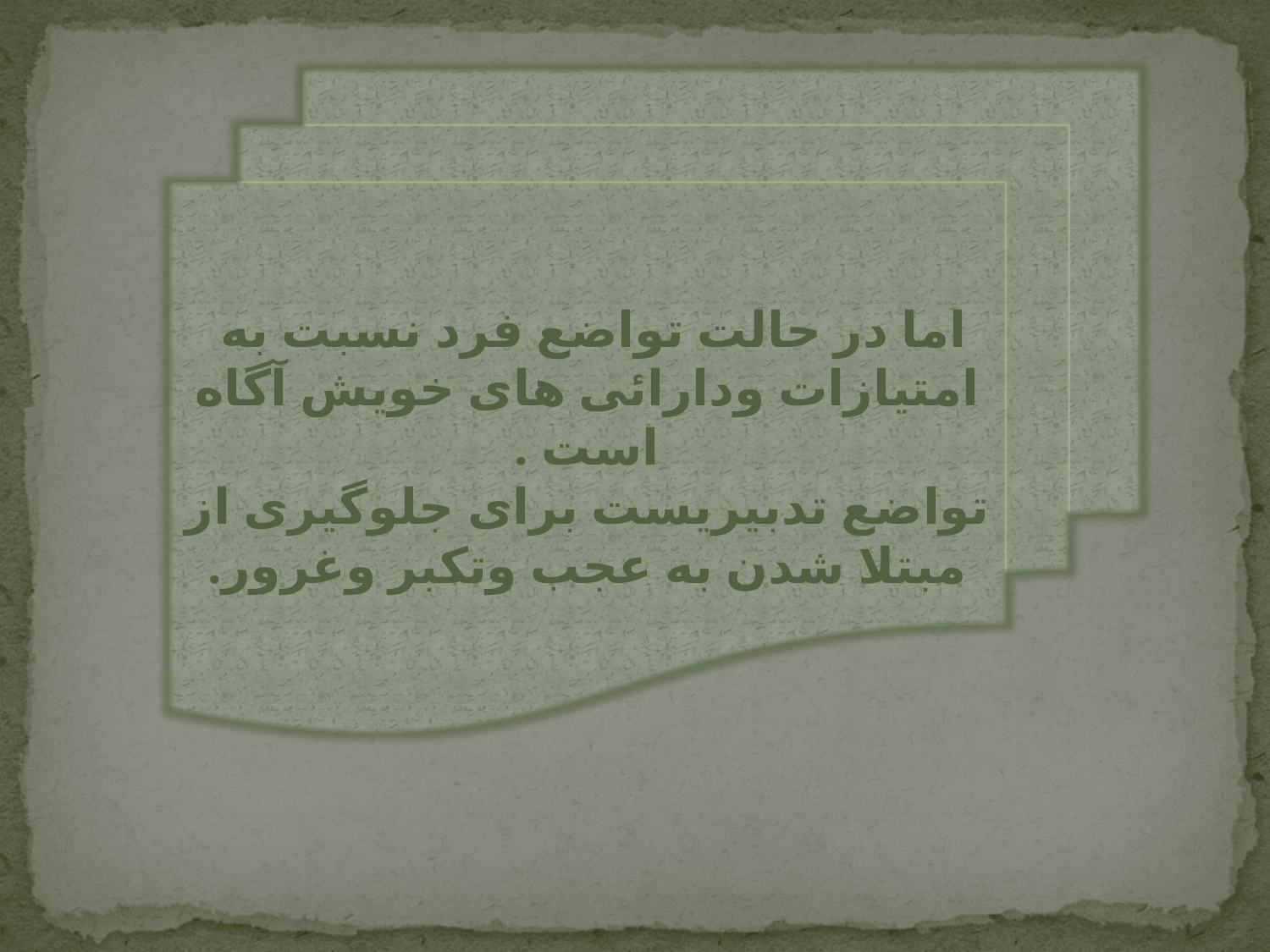

اما در حالت تواضع فرد نسبت به
امتیازات ودارائی های خویش آگاه است .
تواضع تدبیریست برای جلوگیری از
مبتلا شدن به عجب وتکبر وغرور.